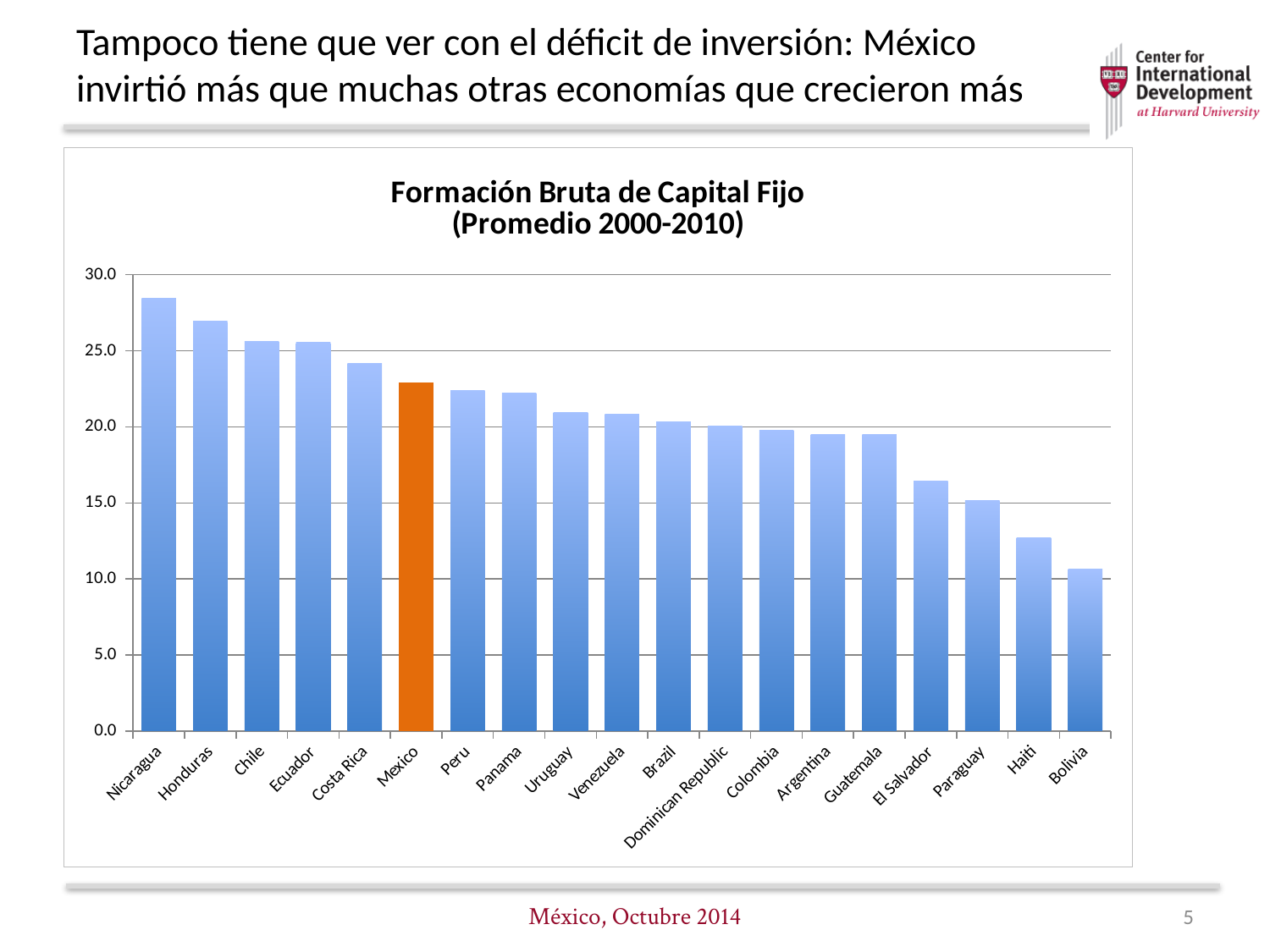

# Tampoco tiene que ver con el déficit de inversión: México invirtió más que muchas otras economías que crecieron más

### Chart: Formación Bruta de Capital Fijo
(Promedio 2000-2010)

| Category | Average 2000-2010 |
|---|---|
| Nicaragua | 28.43636363636362 |
| Honduras | 26.92272727272719 |
| Chile | 25.59363636363637 |
| Ecuador | 25.54636363636362 |
| Costa Rica | 24.18 |
| Mexico | 22.92545454545455 |
| Peru | 22.36181818181818 |
| Panama | 22.19545454545455 |
| Uruguay | 20.95818181818182 |
| Venezuela | 20.81 |
| Brazil | 20.30727272727273 |
| Dominican Republic | 20.04727272727273 |
| Colombia | 19.76727272727273 |
| Argentina | 19.50909090909091 |
| Guatemala | 19.47272727272718 |
| El Salvador | 16.45636363636362 |
| Paraguay | 15.15272727272727 |
| Haiti | 12.68909090909091 |
| Bolivia | 10.62636363636364 |
México, Octubre 2014
5